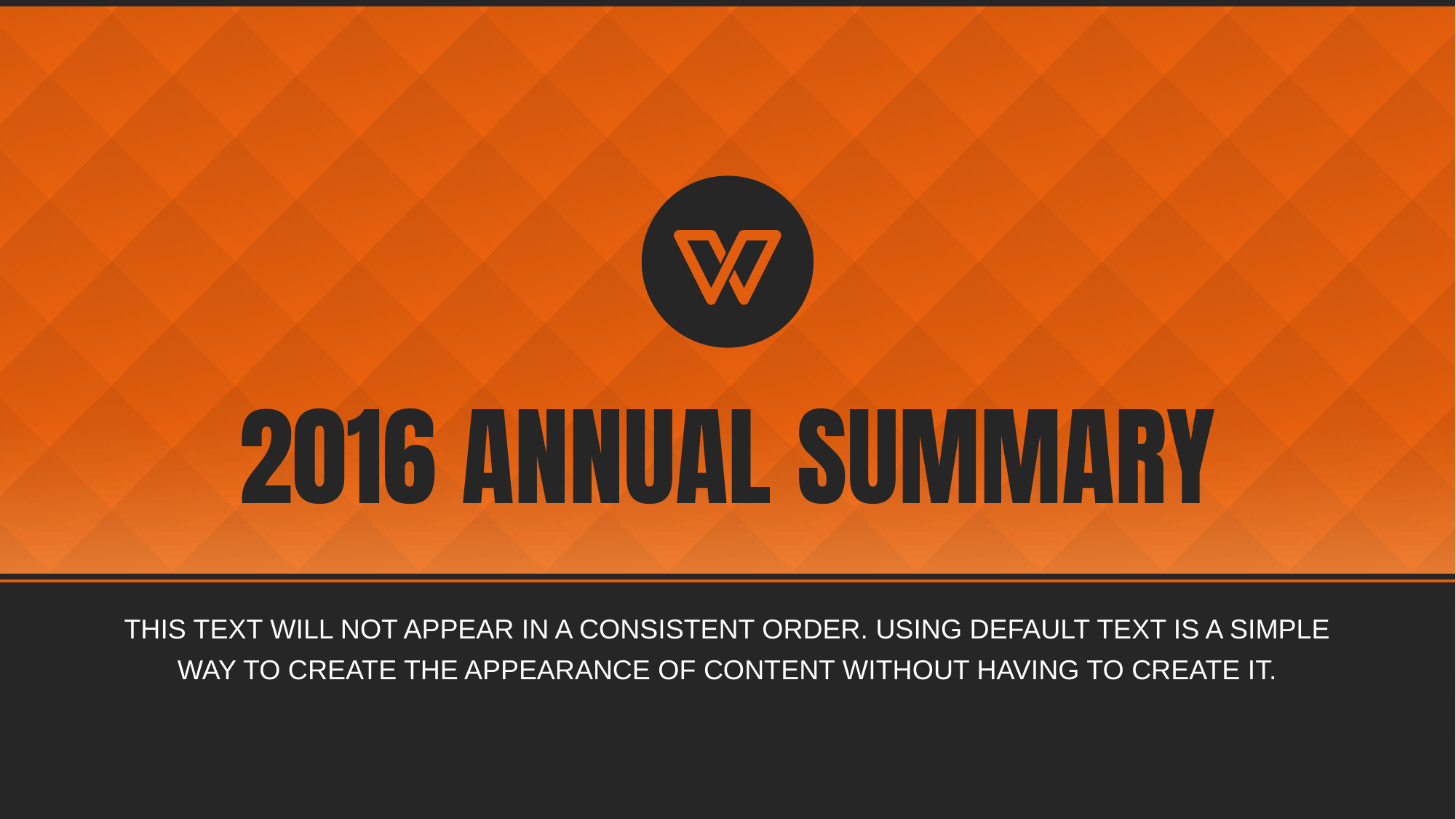

# 2016 ANNUAL SUMMARY
THIS TEXT WILL NOT APPEAR IN A CONSISTENT ORDER. USING DEFAULT TEXT IS A SIMPLE WAY TO CREATE THE APPEARANCE OF CONTENT WITHOUT HAVING TO CREATE IT.